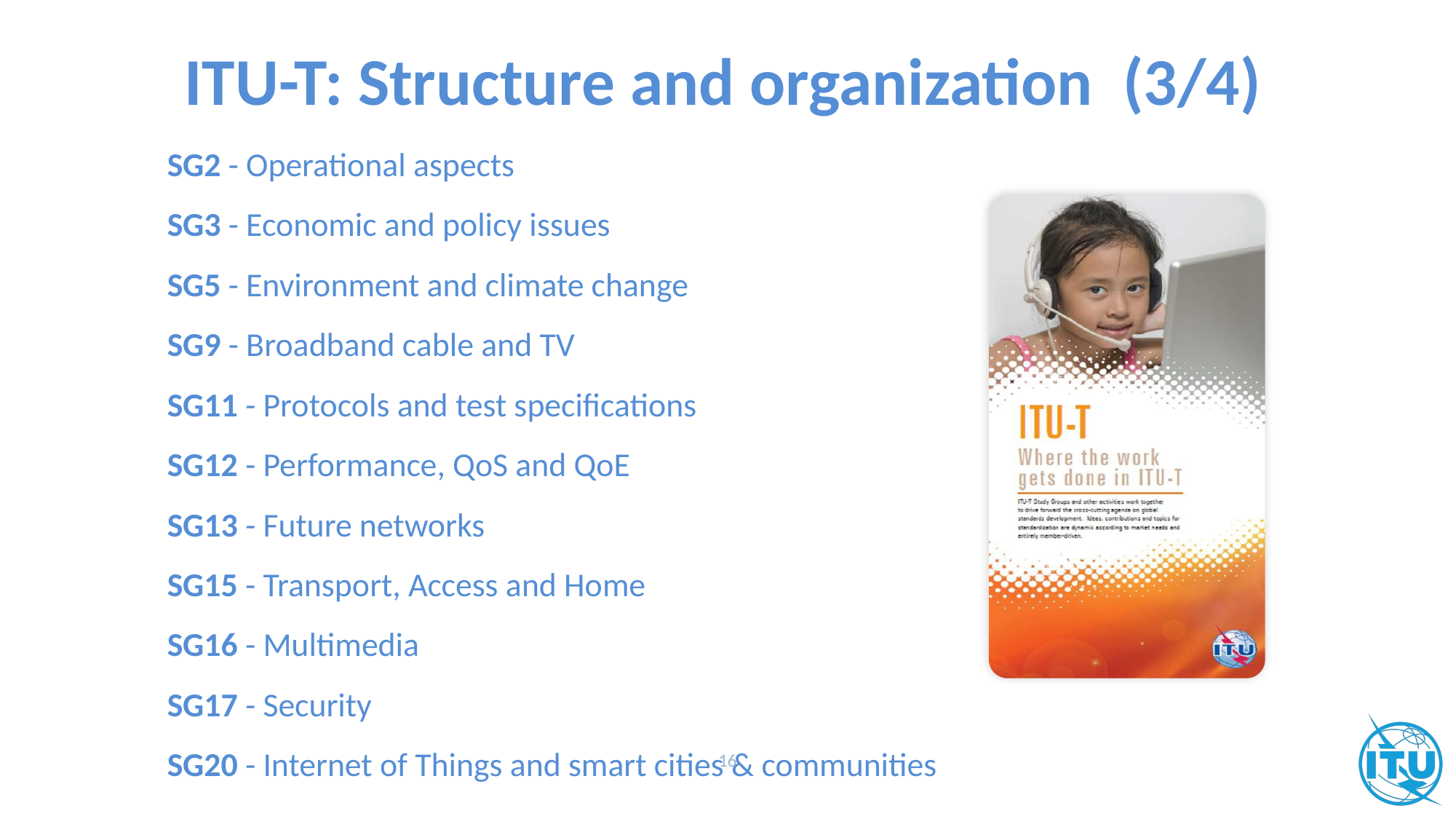

# ITU-T: Structure and organization  (3/4)
SG2 - Operational aspects
SG3 - Economic and policy issues
SG5 - Environment and climate change
SG9 - Broadband cable and TV
SG11 - Protocols and test specifications
SG12 - Performance, QoS and QoE
SG13 - Future networks
SG15 - Transport, Access and Home
SG16 - Multimedia
SG17 - Security
SG20 - Internet of Things and smart cities & communities

16